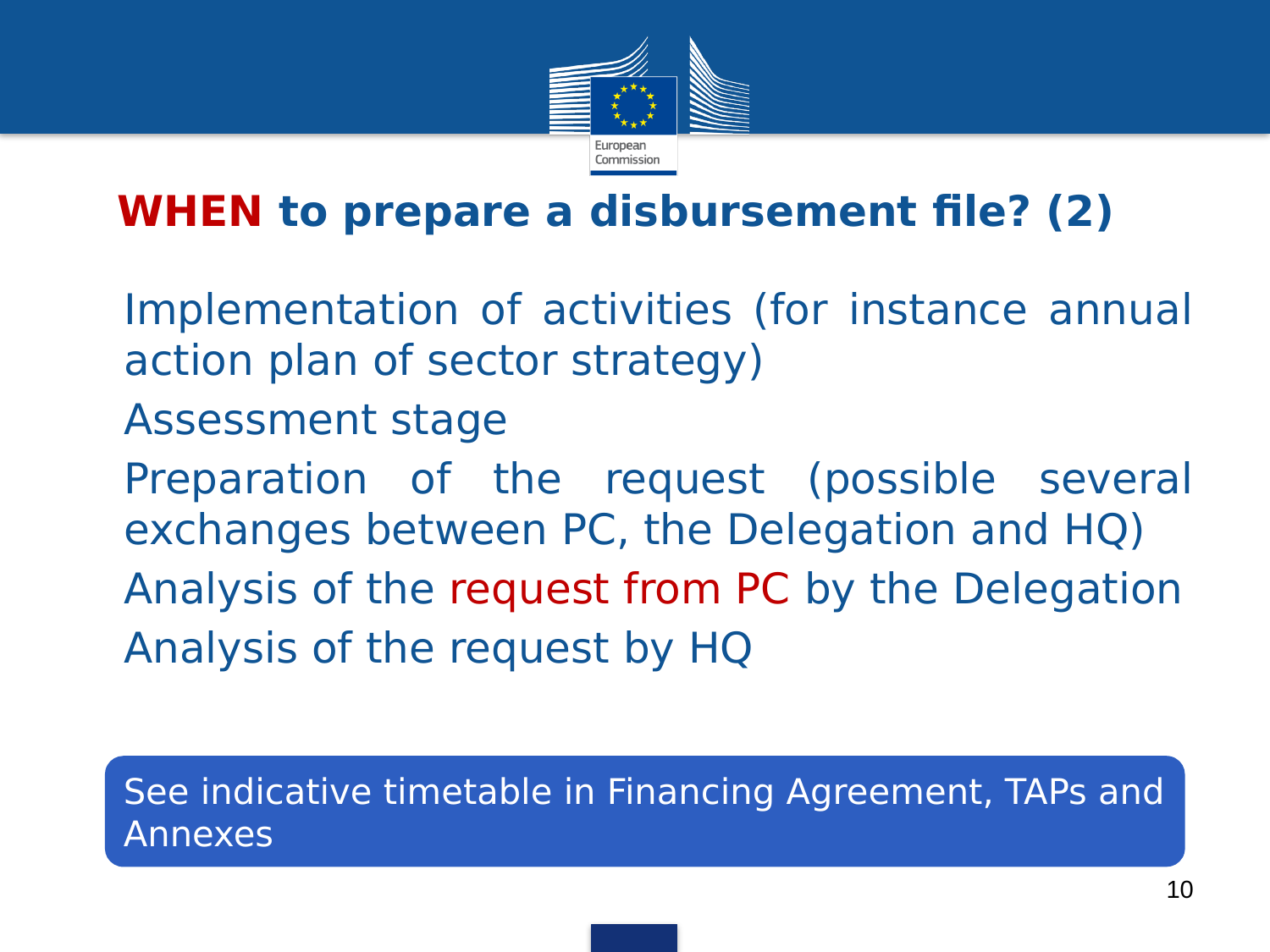

# WHEN to prepare a disbursement file? (2)
Implementation of activities (for instance annual action plan of sector strategy)
Assessment stage
Preparation of the request (possible several exchanges between PC, the Delegation and HQ)
Analysis of the request from PC by the Delegation
Analysis of the request by HQ

See indicative timetable in Financing Agreement, TAPs and Annexes
10